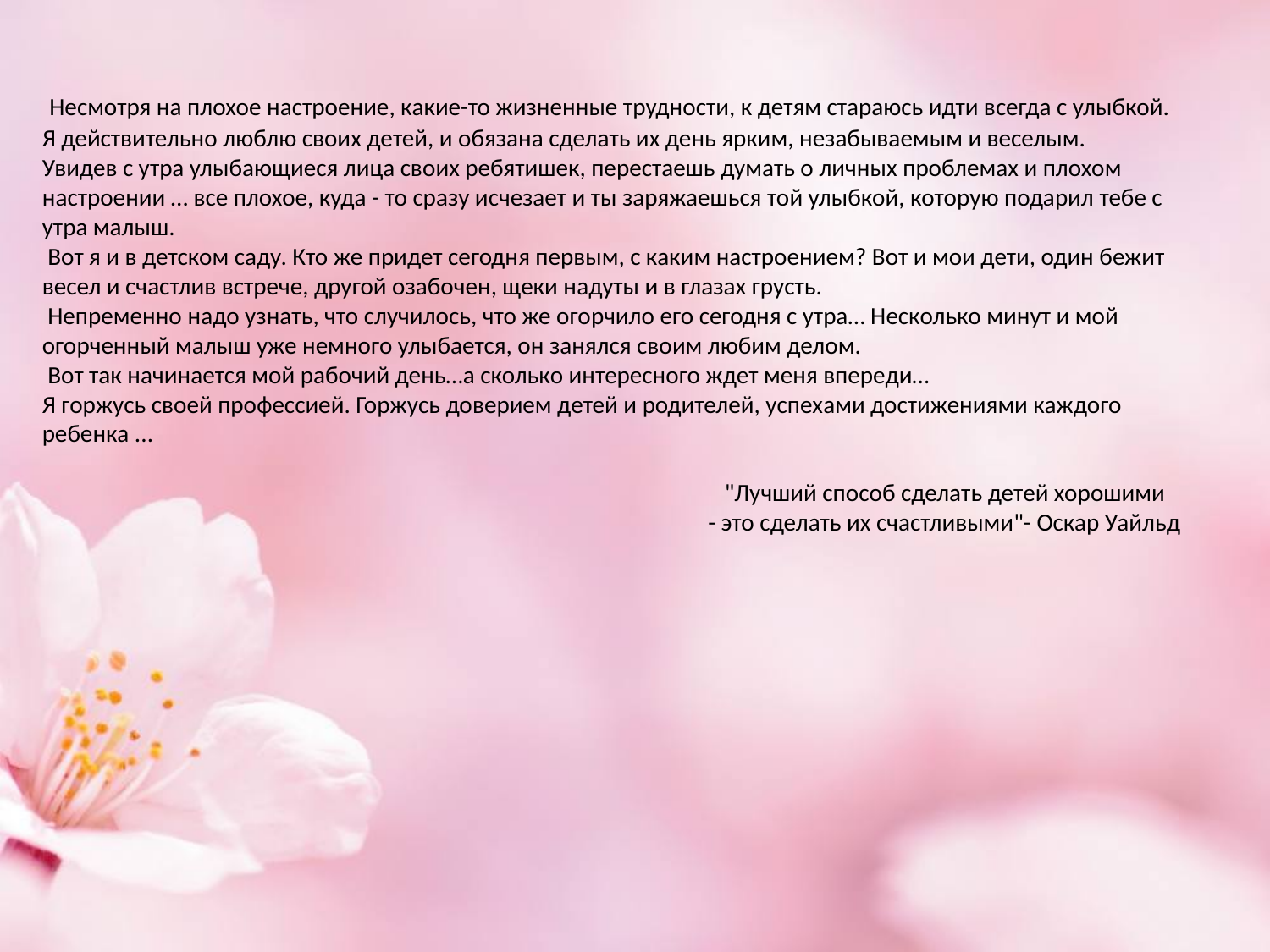

Несмотря на плохое настроение, какие-то жизненные трудности, к детям стараюсь идти всегда с улыбкой. Я действительно люблю своих детей, и обязана сделать их день ярким, незабываемым и веселым.
Увидев с утра улыбающиеся лица своих ребятишек, перестаешь думать о личных проблемах и плохом настроении … все плохое, куда - то сразу исчезает и ты заряжаешься той улыбкой, которую подарил тебе с утра малыш.
 Вот я и в детском саду. Кто же придет сегодня первым, с каким настроением? Вот и мои дети, один бежит весел и счастлив встрече, другой озабочен, щеки надуты и в глазах грусть.
 Непременно надо узнать, что случилось, что же огорчило его сегодня с утра… Несколько минут и мой огорченный малыш уже немного улыбается, он занялся своим любим делом.
 Вот так начинается мой рабочий день…а сколько интересного ждет меня впереди…
Я горжусь своей профессией. Горжусь доверием детей и родителей, успехами достижениями каждого ребенка ...

                                                                                                                            "Лучший способ сделать детей хорошими
                                                                                                                         - это сделать их счастливыми"- Оскар Уайльд